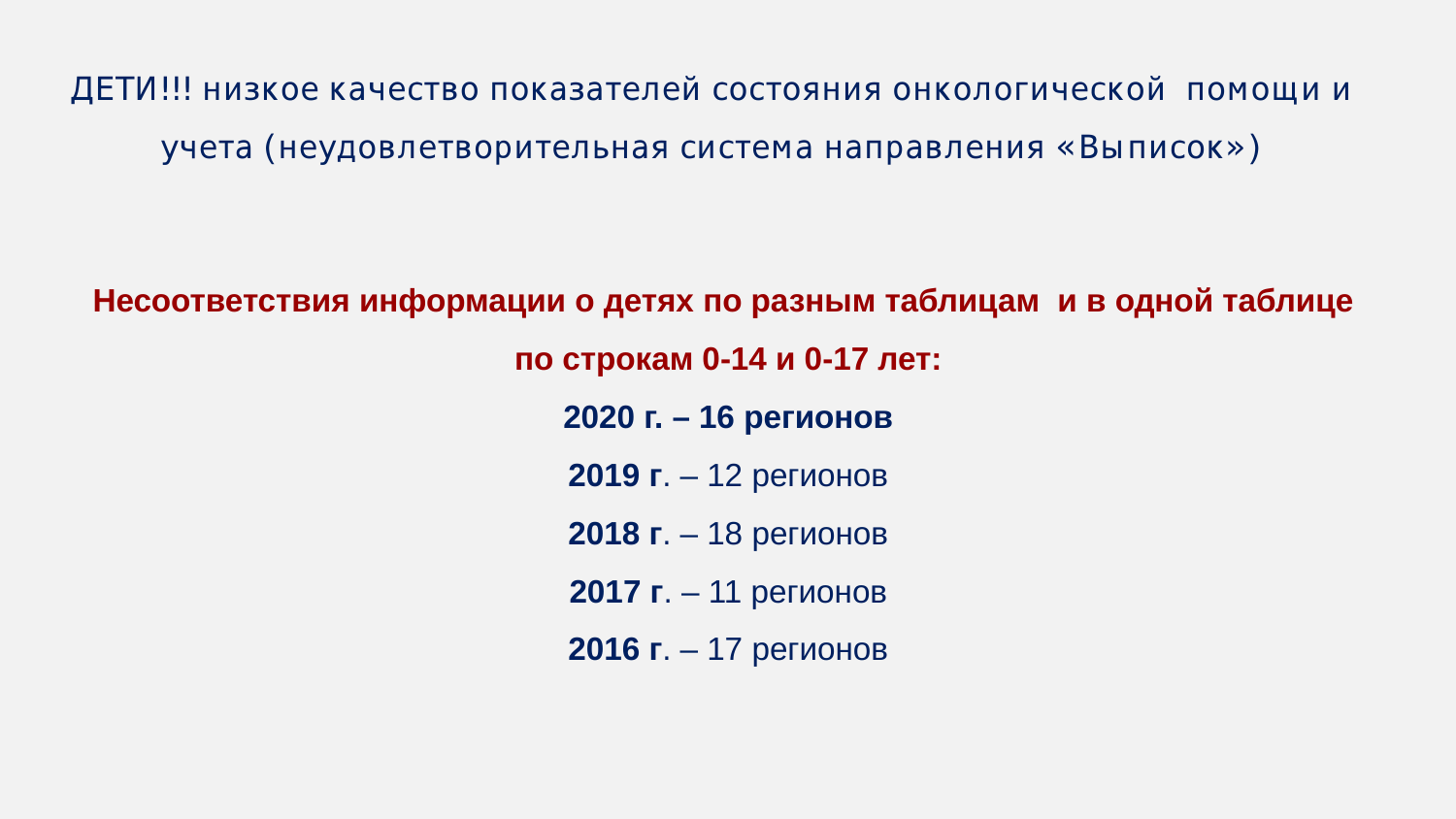

ДЕТИ!!! низкое качество показателей состояния онкологической  помощи и учета (неудовлетворительная система направления «Выписок»)
Несоответствия информации о детях по разным таблицам  и в одной таблице
по строкам 0-14 и 0-17 лет:
2020 г. – 16 регионов
2019 г. – 12 регионов
2018 г. – 18 регионов
2017 г. – 11 регионов
2016 г. – 17 регионов